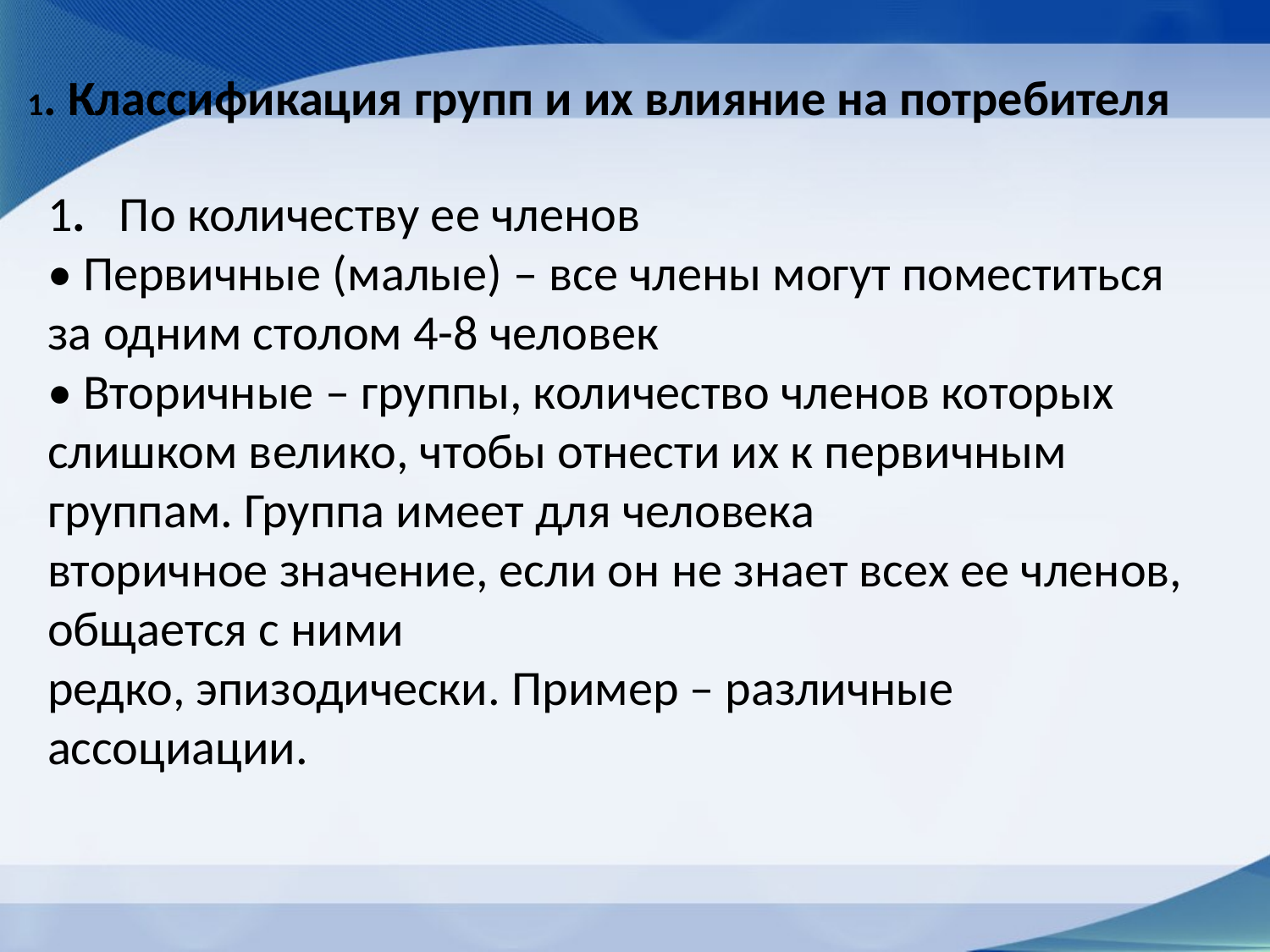

1. Классификация групп и их влияние на потребителя
1.   По количеству ее членов
• Первичные (малые) – все члены могут поместиться за одним столом 4-8 человек
• Вторичные – группы, количество членов которых слишком велико, чтобы отнести их к первичным группам. Группа имеет для человека
вторичное значение, если он не знает всех ее членов, общается с ними
редко, эпизодически. Пример – различные ассоциации.